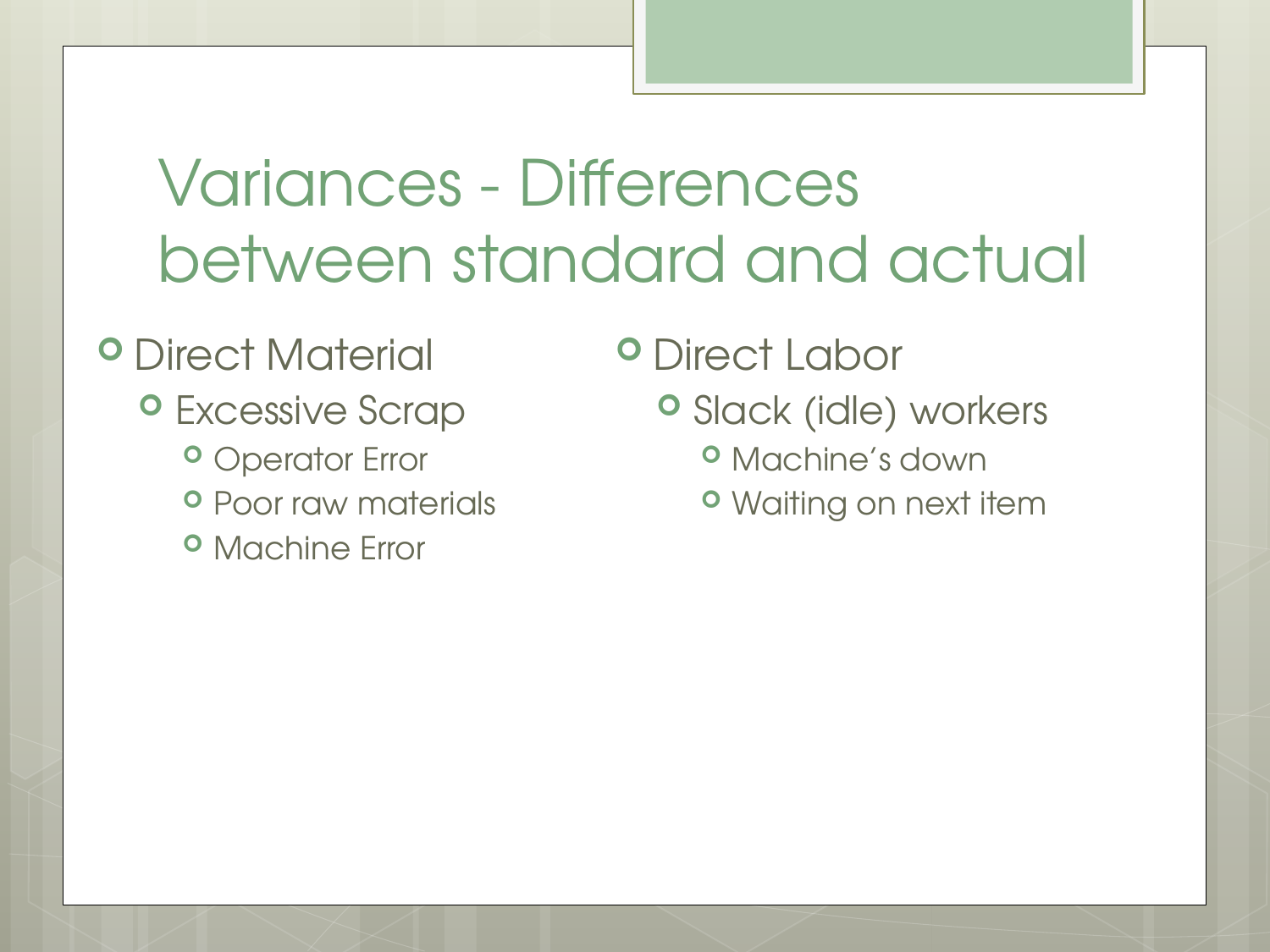

# Variances - Differences between standard and actual
Direct Labor
Slack (idle) workers
Machine’s down
Waiting on next item

Direct Material
Excessive Scrap
Operator Error
Poor raw materials
Machine Error